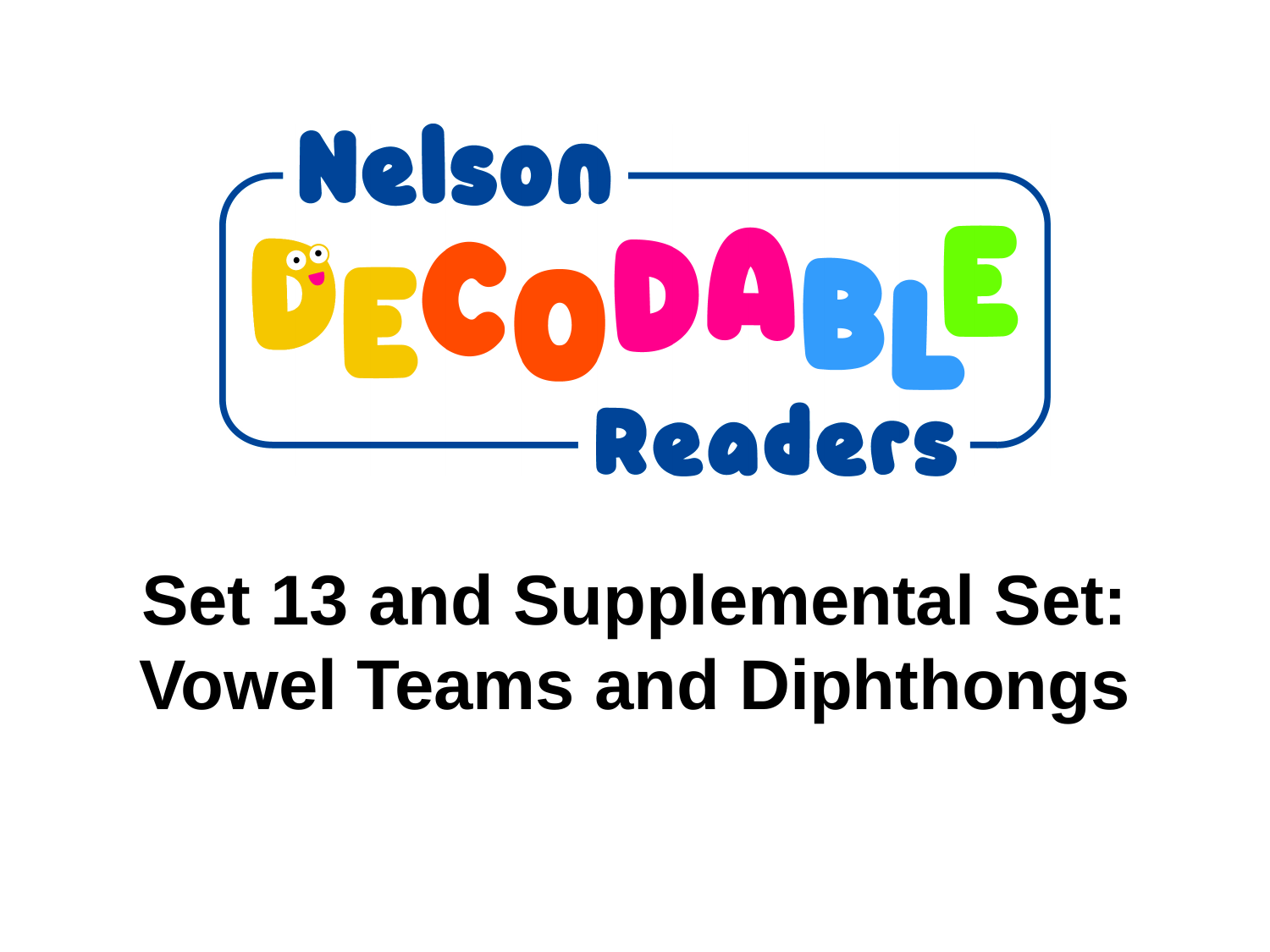

Set 13 and Supplemental Set:
Vowel Teams and Diphthongs